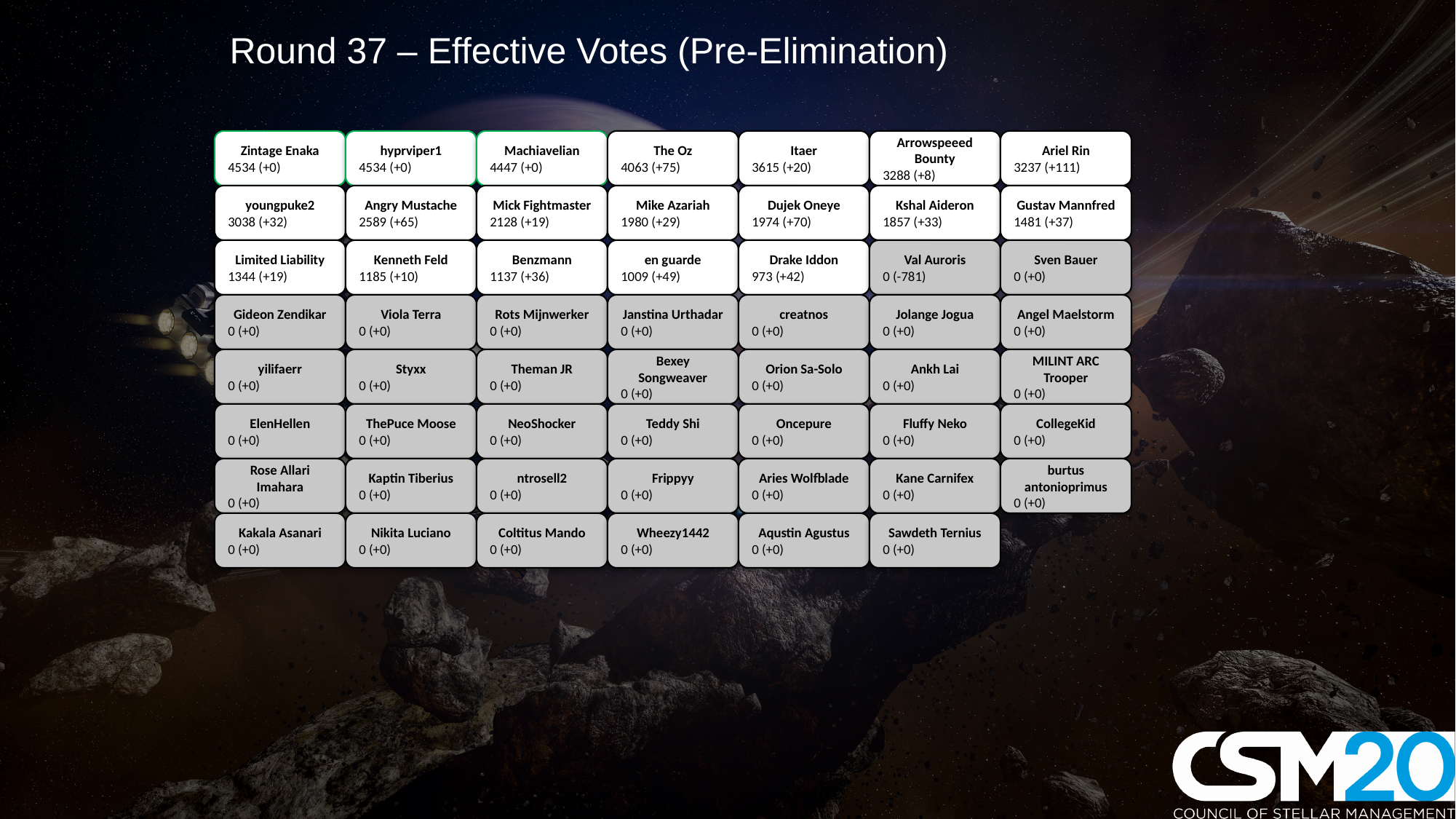

Round 37 – Effective Votes (Pre-Elimination)
Zintage Enaka
4534 (+0)
hyprviper1
4534 (+0)
Machiavelian
4447 (+0)
The Oz
4063 (+75)
Itaer
3615 (+20)
Arrowspeeed Bounty
3288 (+8)
Ariel Rin
3237 (+111)
youngpuke2
3038 (+32)
Angry Mustache
2589 (+65)
Mick Fightmaster
2128 (+19)
Mike Azariah
1980 (+29)
Dujek Oneye
1974 (+70)
Kshal Aideron
1857 (+33)
Gustav Mannfred
1481 (+37)
Limited Liability
1344 (+19)
Kenneth Feld
1185 (+10)
Benzmann
1137 (+36)
en guarde
1009 (+49)
Drake Iddon
973 (+42)
Val Auroris
0 (-781)
Sven Bauer
0 (+0)
Gideon Zendikar
0 (+0)
Viola Terra
0 (+0)
Rots Mijnwerker
0 (+0)
Janstina Urthadar
0 (+0)
creatnos
0 (+0)
Jolange Jogua
0 (+0)
Angel Maelstorm
0 (+0)

yilifaerr
0 (+0)
Styxx
0 (+0)
Theman JR
0 (+0)
Bexey Songweaver
0 (+0)
Orion Sa-Solo
0 (+0)
Ankh Lai
0 (+0)
MILINT ARC Trooper
0 (+0)
ElenHellen
0 (+0)
ThePuce Moose
0 (+0)
NeoShocker
0 (+0)
Teddy Shi
0 (+0)
Oncepure
0 (+0)
Fluffy Neko
0 (+0)
CollegeKid
0 (+0)
Rose Allari Imahara
0 (+0)
Kaptin Tiberius
0 (+0)
ntrosell2
0 (+0)
Frippyy
0 (+0)
Aries Wolfblade
0 (+0)
Kane Carnifex
0 (+0)
burtus antonioprimus
0 (+0)
Kakala Asanari
0 (+0)
Nikita Luciano
0 (+0)
Coltitus Mando
0 (+0)
Wheezy1442
0 (+0)
Aqustin Agustus
0 (+0)
Sawdeth Ternius
0 (+0)
#